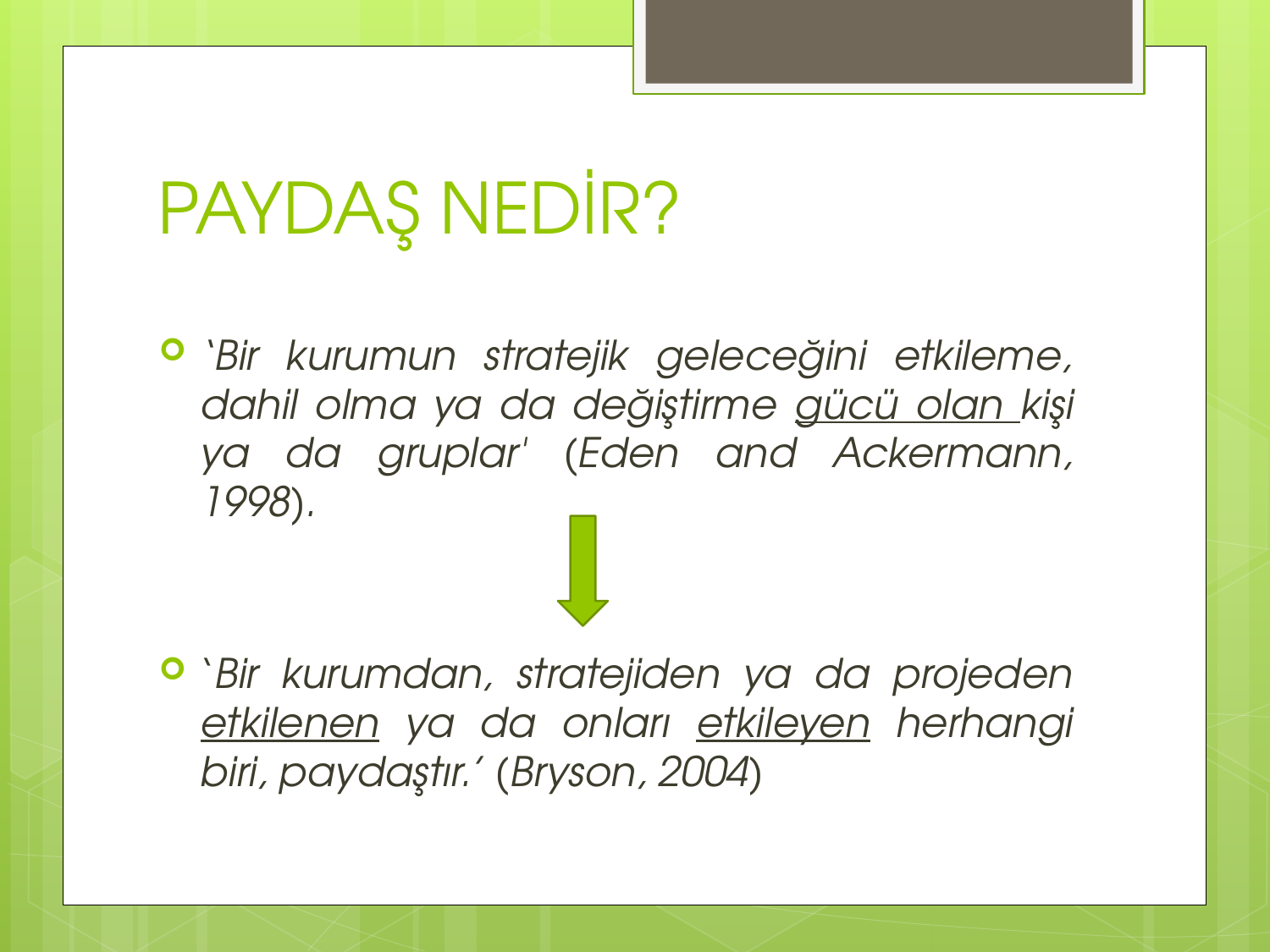

# PAYDAŞ NEDİR?
‘Bir kurumun stratejik geleceğini etkileme, dahil olma ya da değiştirme gücü olan kişi ya da gruplar' (Eden and Ackermann, 1998).

‘Bir kurumdan, stratejiden ya da projeden etkilenen ya da onları etkileyen herhangi biri, paydaştır.’ (Bryson, 2004)